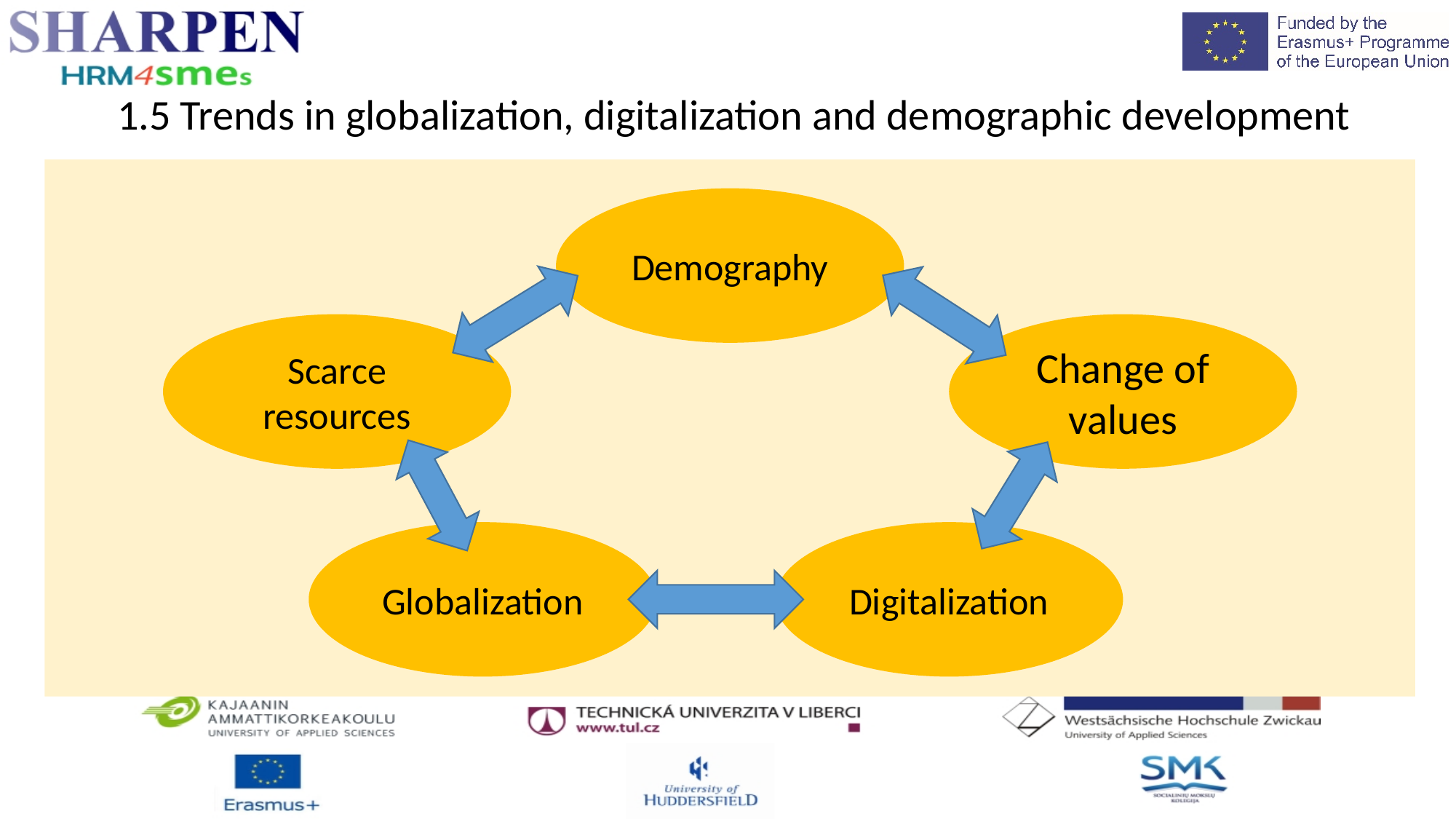

1.5 Trends in globalization, digitalization and demographic development

Demography

Scarce resources
Change of values

Digitalization
Globalization